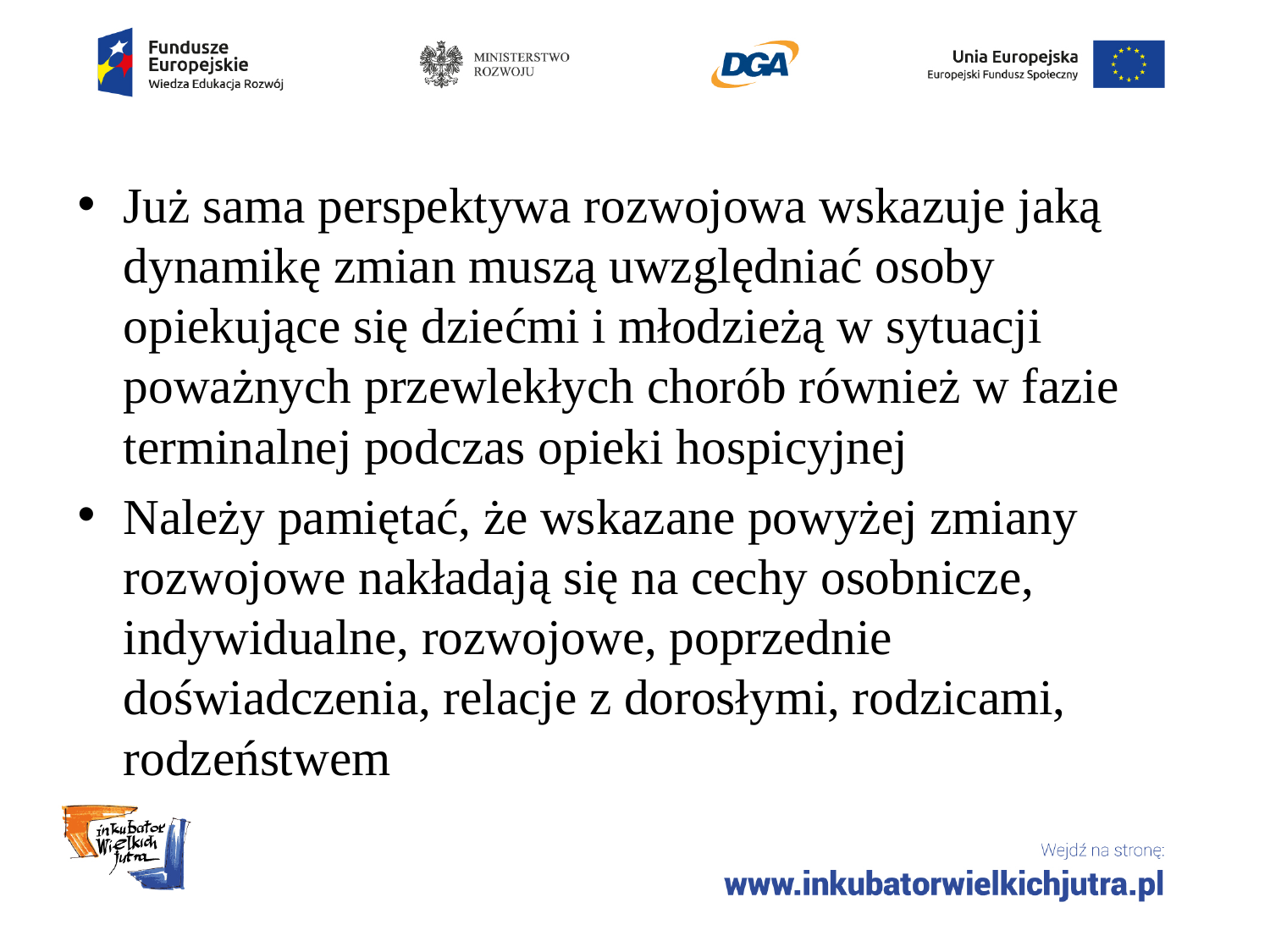

Już sama perspektywa rozwojowa wskazuje jaką dynamikę zmian muszą uwzględniać osoby opiekujące się dziećmi i młodzieżą w sytuacji poważnych przewlekłych chorób również w fazie terminalnej podczas opieki hospicyjnej
Należy pamiętać, że wskazane powyżej zmiany rozwojowe nakładają się na cechy osobnicze, indywidualne, rozwojowe, poprzednie doświadczenia, relacje z dorosłymi, rodzicami, rodzeństwem